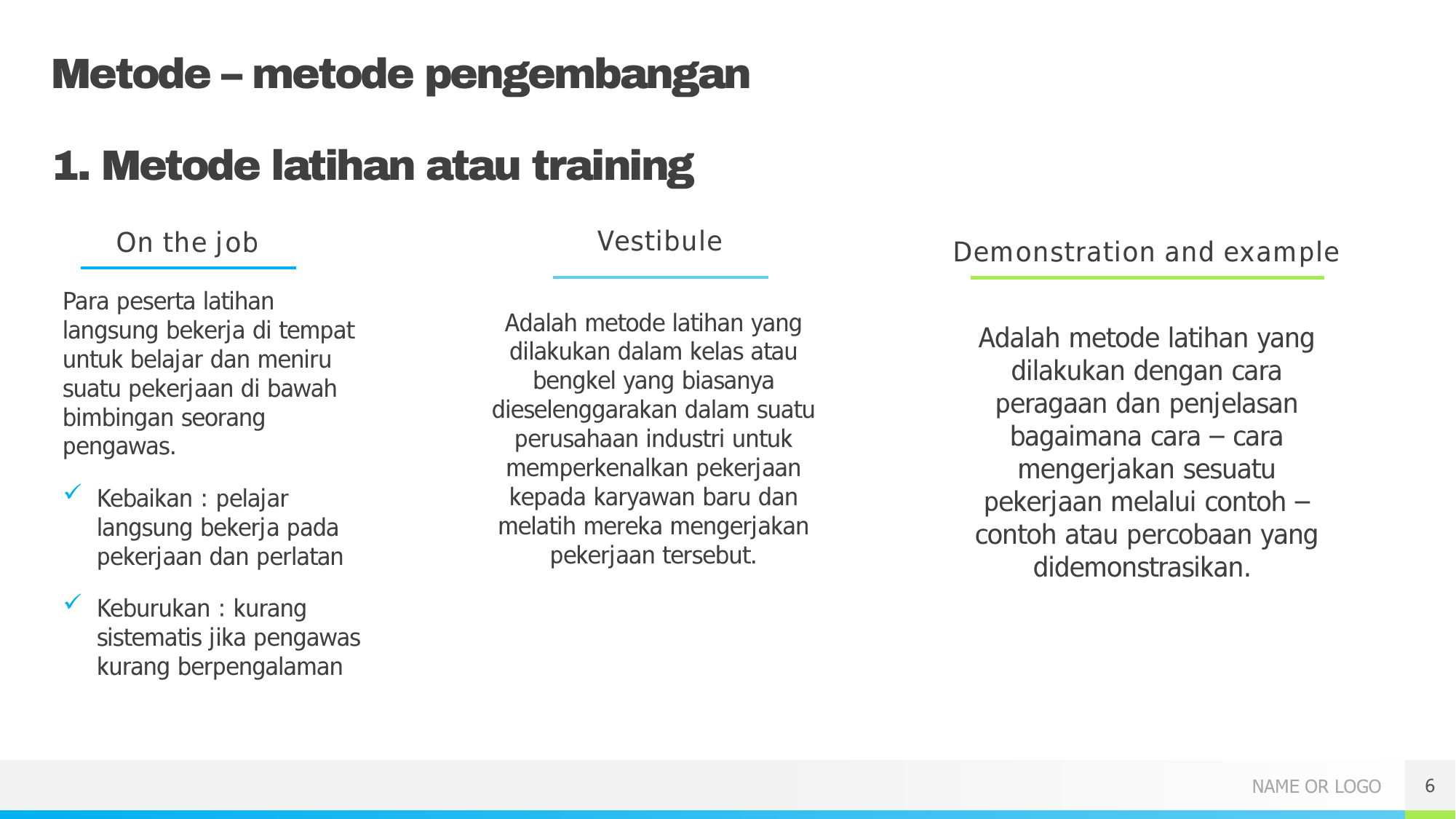

# Metode – metode pengembangan 1. Metode latihan atau training
Vestibule
On the job
Demonstration and example
Para peserta latihan langsung bekerja di tempat untuk belajar dan meniru suatu pekerjaan di bawah bimbingan seorang pengawas.
Kebaikan : pelajar langsung bekerja pada pekerjaan dan perlatan
Keburukan : kurang sistematis jika pengawas kurang berpengalaman
Adalah metode latihan yang dilakukan dalam kelas atau bengkel yang biasanya dieselenggarakan dalam suatu perusahaan industri untuk memperkenalkan pekerjaan kepada karyawan baru dan melatih mereka mengerjakan pekerjaan tersebut.
Adalah metode latihan yang dilakukan dengan cara peragaan dan penjelasan bagaimana cara – cara mengerjakan sesuatu pekerjaan melalui contoh – contoh atau percobaan yang didemonstrasikan.
6